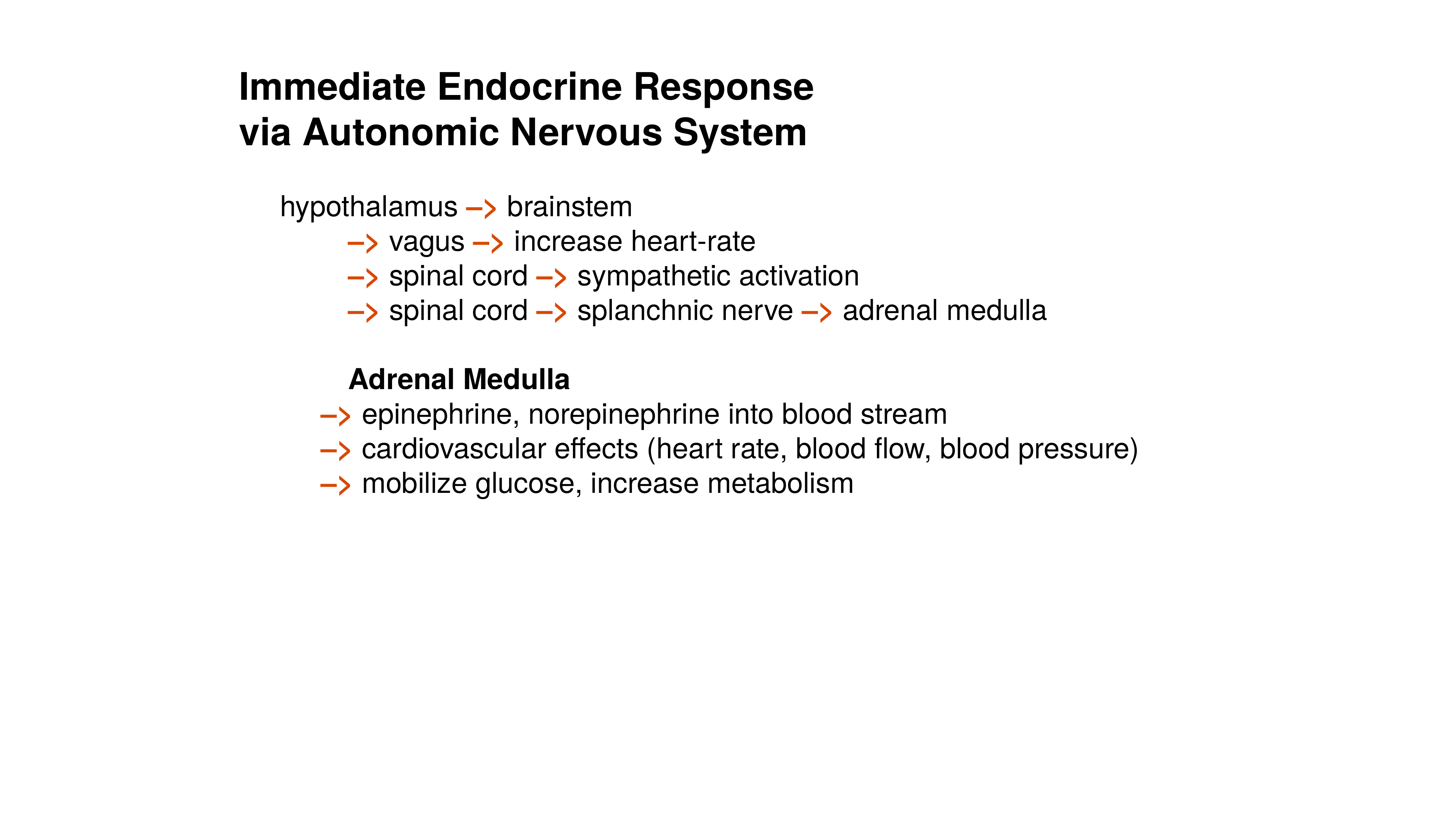

Immediate Endocrine Response
via Autonomic Nervous System

hypothalamus –> brainstem
–> vagus –> increase heart-rate
–> spinal cord –> sympathetic activation
–> spinal cord –> splanchnic nerve –> adrenal medulla

Adrenal Medulla
–> epinephrine, norepinephrine into blood stream
–> cardiovascular effects (heart rate, blood flow, blood pressure)
–> mobilize glucose, increase metabolism